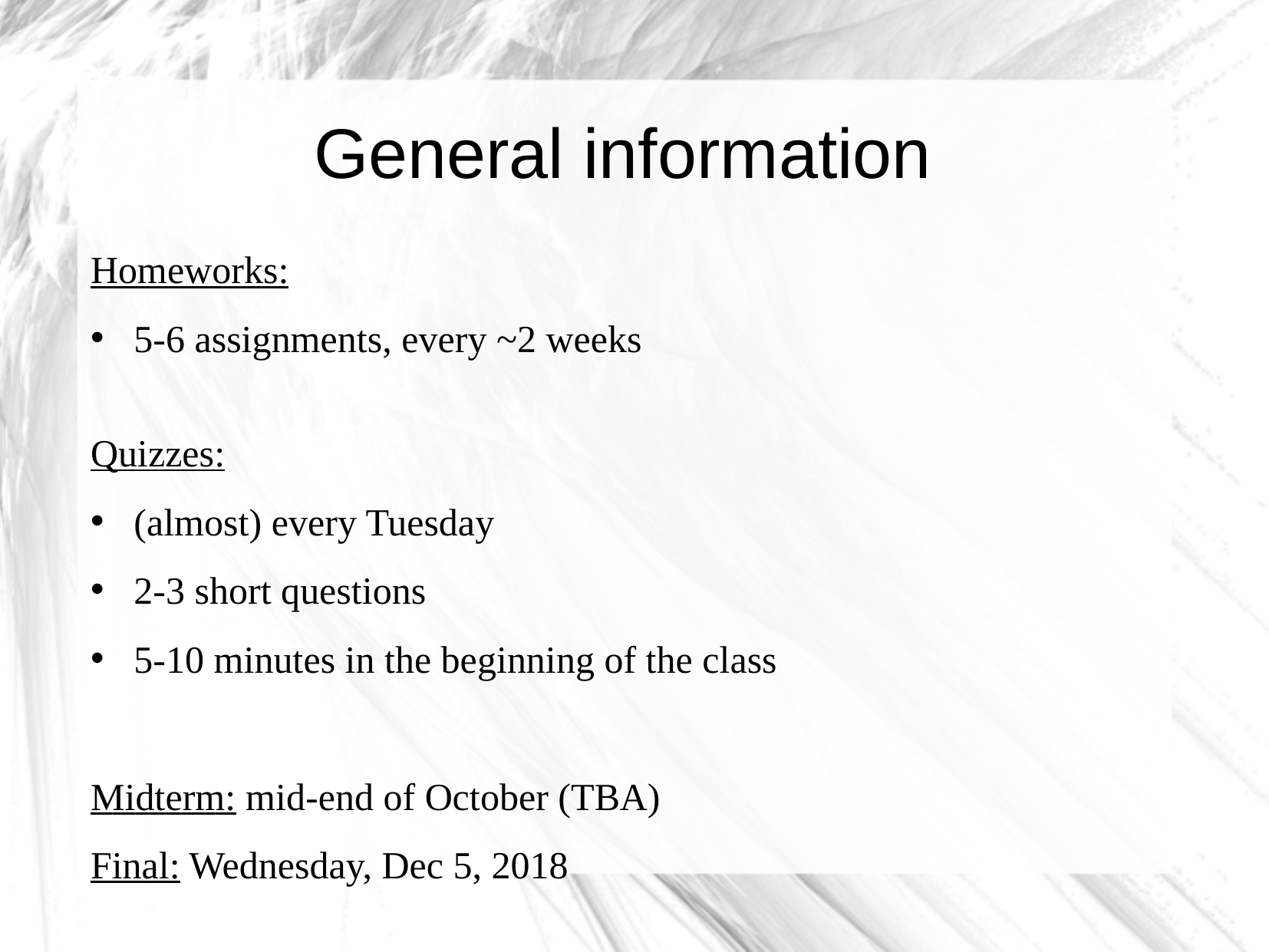

General information
Homeworks:
5-6 assignments, every ~2 weeks
Quizzes:
(almost) every Tuesday
2-3 short questions
5-10 minutes in the beginning of the class

Midterm: mid-end of October (TBA)
Final: Wednesday, Dec 5, 2018